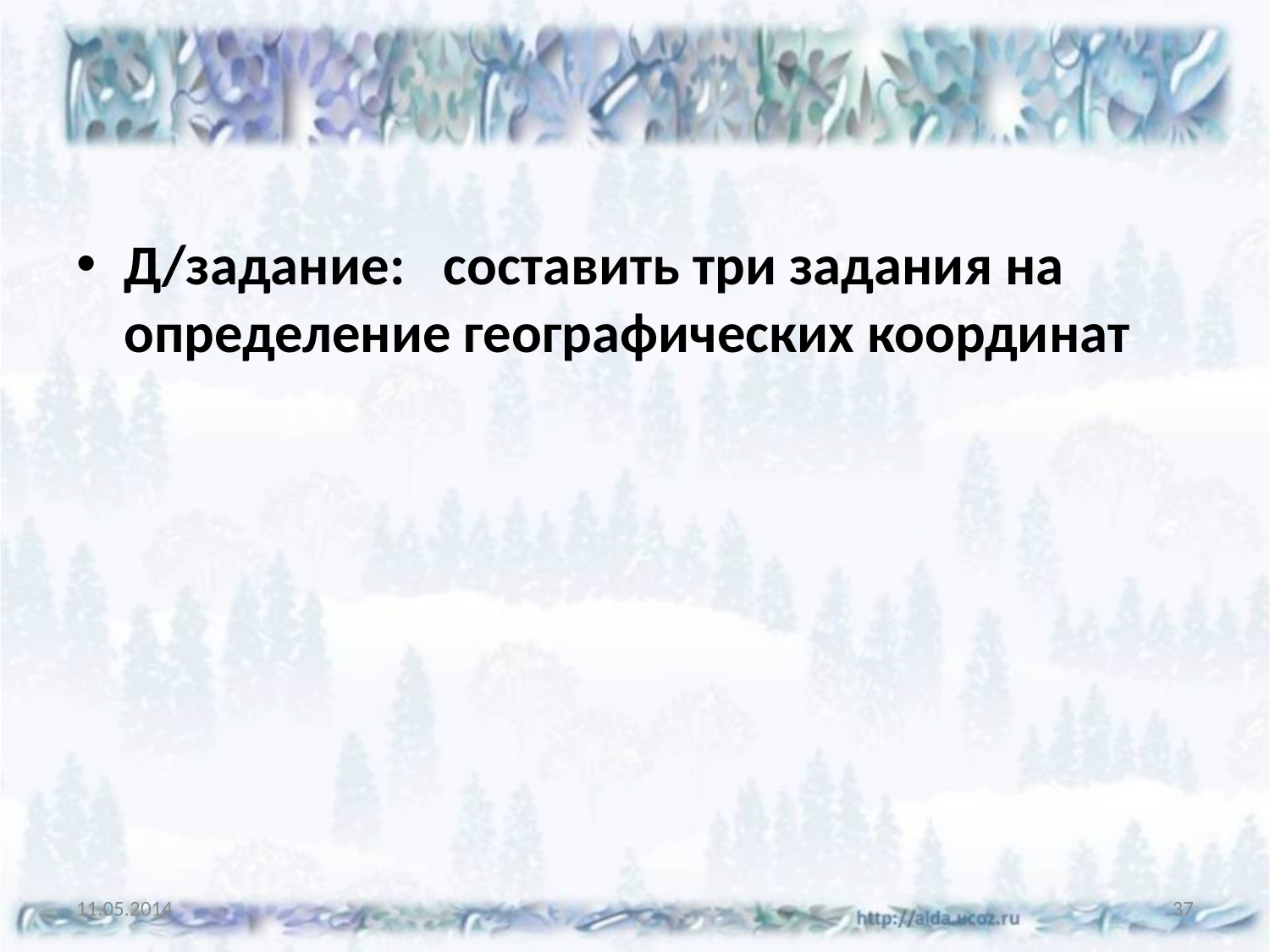

#
Д/задание:   составить три задания на определение географических координат

11.05.2014
37